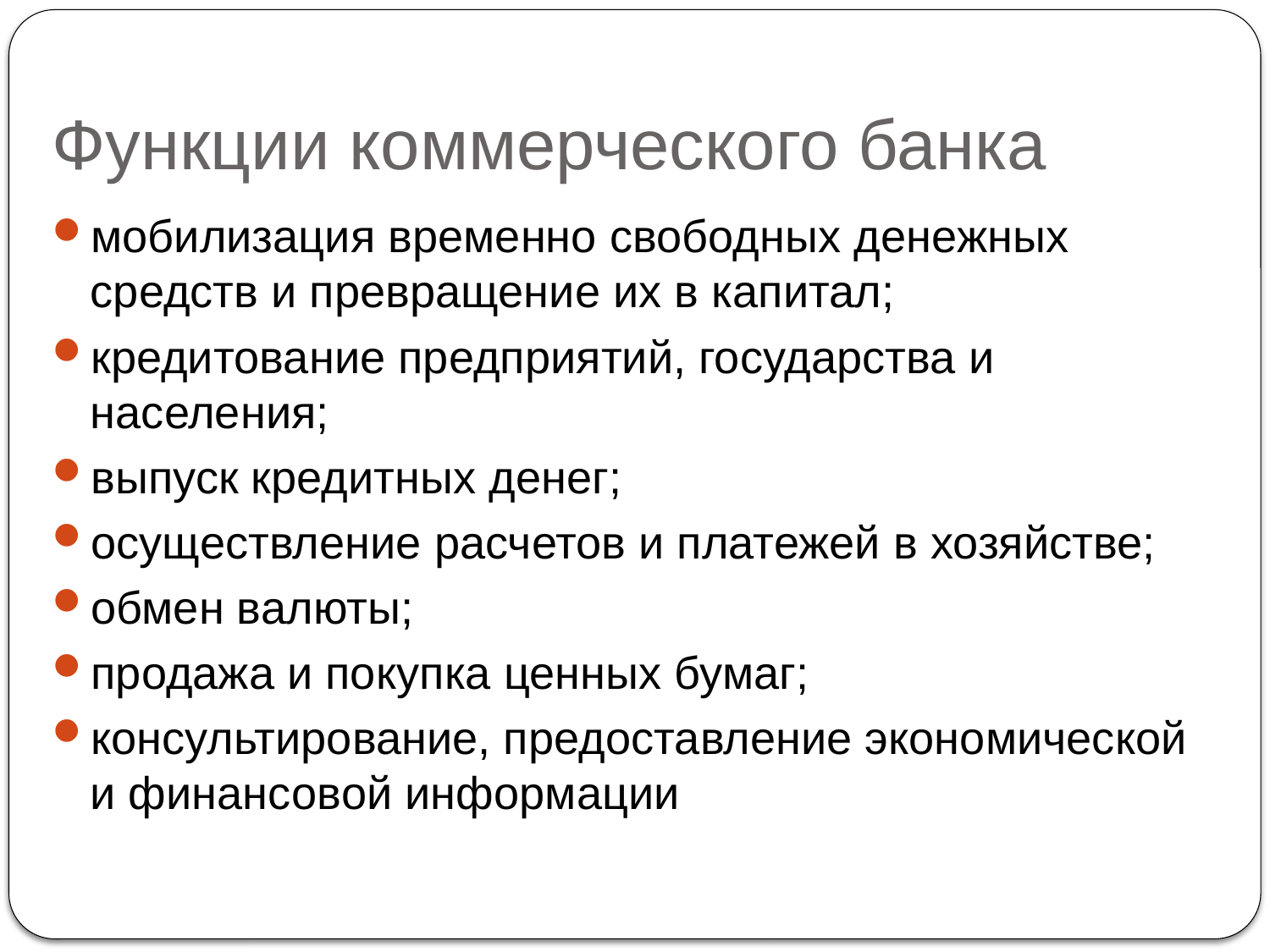

# Функции коммерческого банка
мобилизация временно свободных денежных средств и превращение их в капитал;
кредитование предприятий, государства и населения;
выпуск кредитных денег;
осуществление расчетов и платежей в хозяйстве;
обмен валюты;
продажа и покупка ценных бумаг;
консультирование, предоставление экономической и финансовой информации